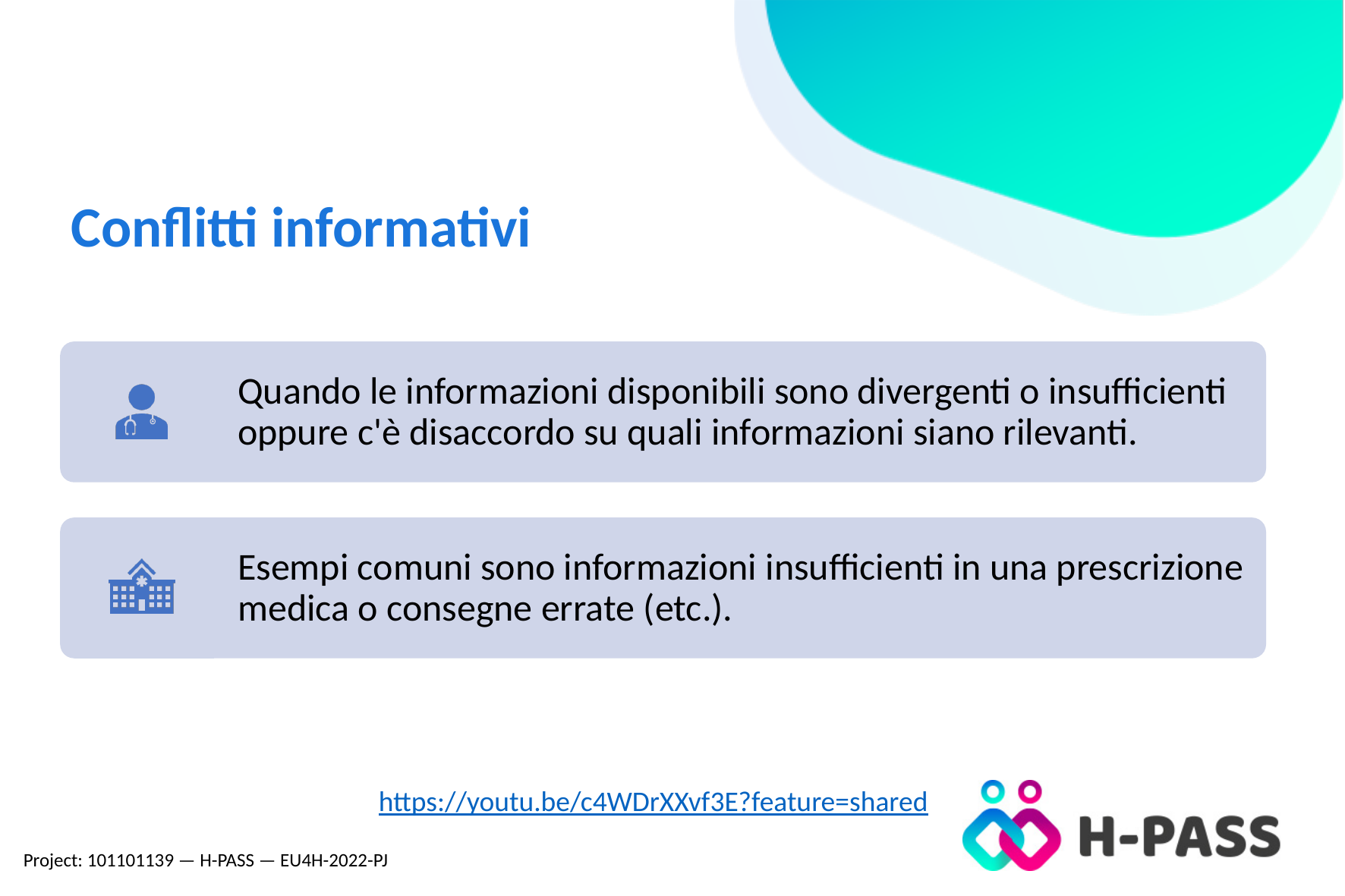

# Conflitti informativi
Quando le informazioni disponibili sono divergenti o insufficienti oppure c'è disaccordo su quali informazioni siano rilevanti.
Esempi comuni sono informazioni insufficienti in una prescrizione medica o consegne errate (etc.).
https://youtu.be/c4WDrXXvf3E?feature=shared
Project: 101101139 — H-PASS — EU4H-2022-PJ